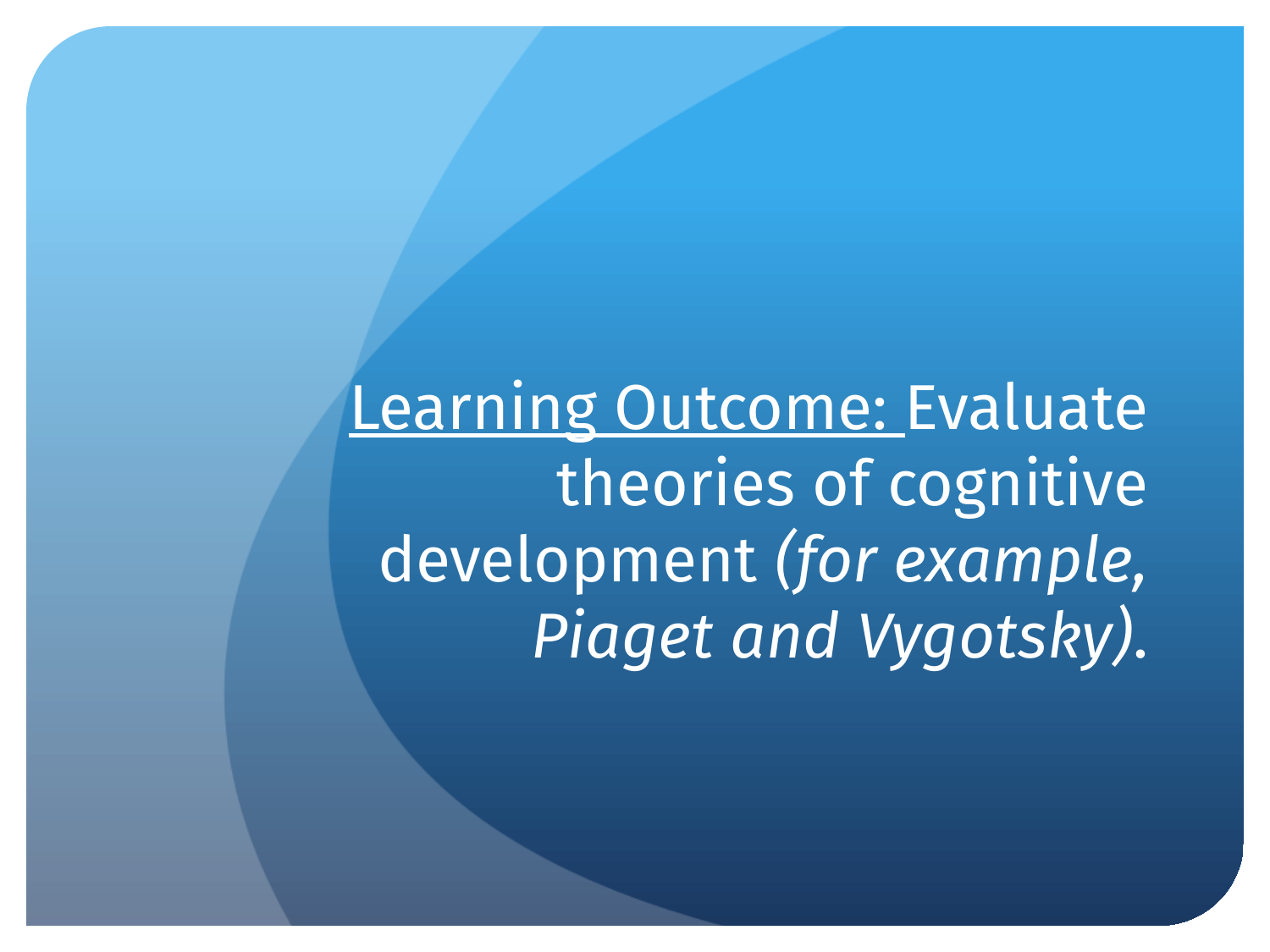

# Learning Outcome: Evaluate theories of cognitive development (for example, Piaget and Vygotsky).